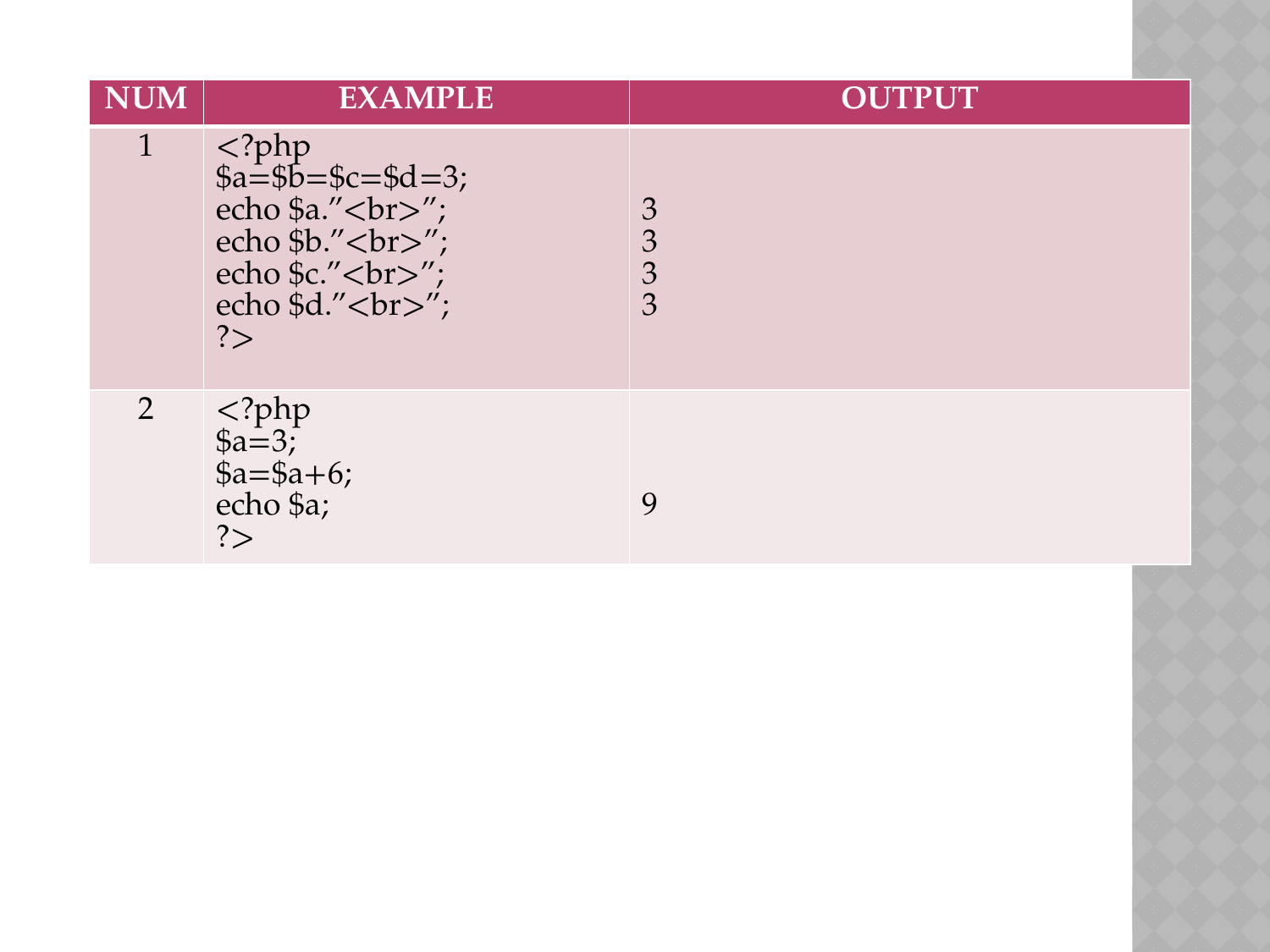

| NUM | EXAMPLE | OUTPUT |
| --- | --- | --- |
| 1 | <?php $a=$b=$c=$d=3; echo $a.”<br>”; echo $b.”<br>”; echo $c.”<br>”; echo $d.”<br>”; ?> | 3 3 3 3 |
| 2 | <?php $a=3; $a=$a+6; echo $a; ?> | 9 |